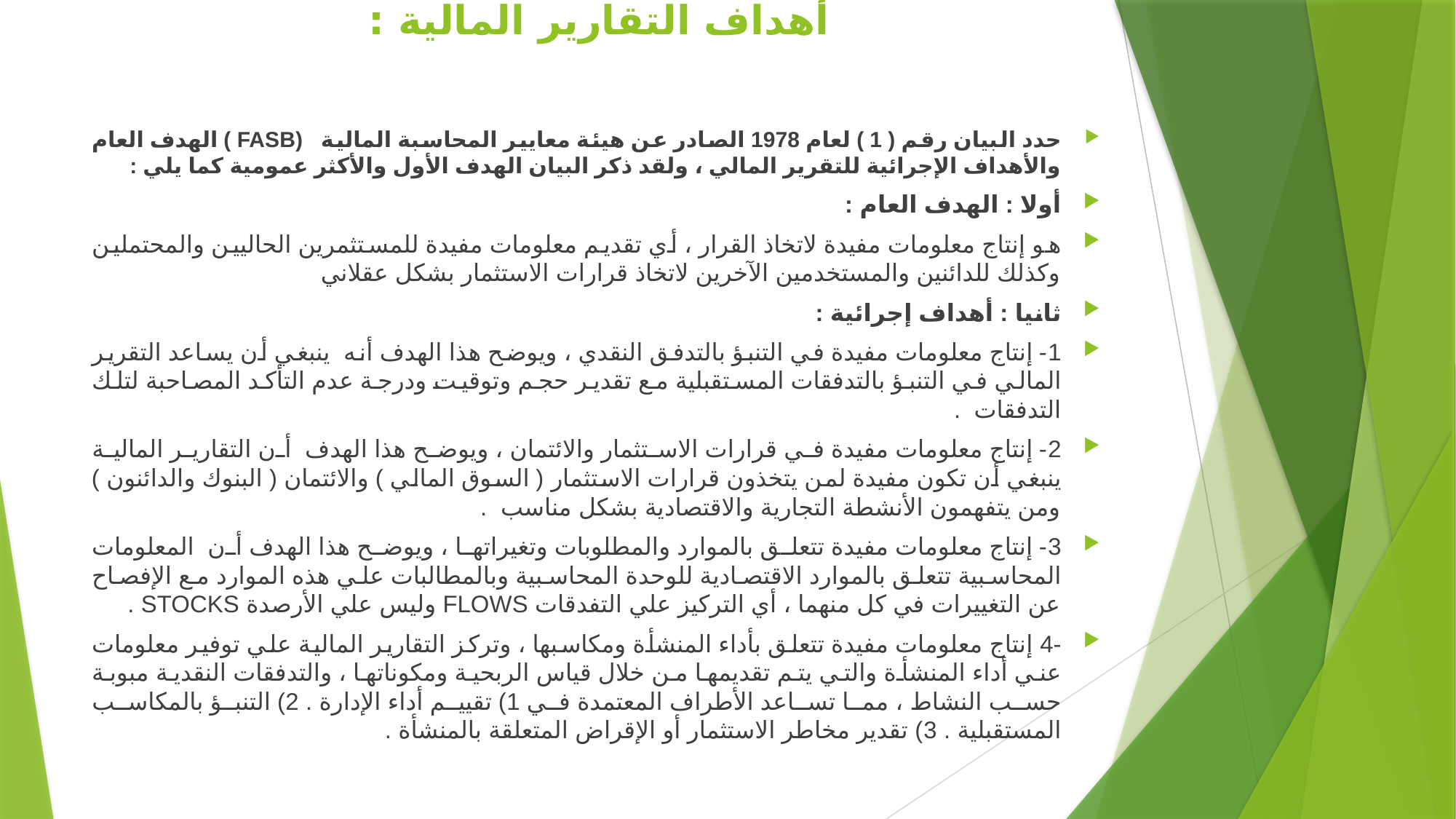

# أهداف التقارير المالية :
حدد البيان رقم ( 1 ) لعام 1978 الصادر عن هيئة معايير المحاسبة المالية   (FASB ) الهدف العام والأهداف الإجرائية للتقرير المالي ، ولقد ذكر البيان الهدف الأول والأكثر عمومية كما يلي :
أولا : الهدف العام :
هو إنتاج معلومات مفيدة لاتخاذ القرار ، أي تقديم معلومات مفيدة للمستثمرين الحاليين والمحتملين وكذلك للدائنين والمستخدمين الآخرين لاتخاذ قرارات الاستثمار بشكل عقلاني
ثانيا : أهداف إجرائية :
1- إنتاج معلومات مفيدة في التنبؤ بالتدفق النقدي ، ويوضح هذا الهدف أنه  ينبغي أن يساعد التقرير المالي في التنبؤ بالتدفقات المستقبلية مع تقدير حجم وتوقيت ودرجة عدم التأكد المصاحبة لتلك التدفقات  .
2- إنتاج معلومات مفيدة في قرارات الاستثمار والائتمان ، ويوضح هذا الهدف  أن التقارير المالية ينبغي أن تكون مفيدة لمن يتخذون قرارات الاستثمار ( السوق المالي ) والائتمان ( البنوك والدائنون ) ومن يتفهمون الأنشطة التجارية والاقتصادية بشكل مناسب  .
3- إنتاج معلومات مفيدة تتعلق بالموارد والمطلوبات وتغيراتها ، ويوضح هذا الهدف أن  المعلومات المحاسبية تتعلق بالموارد الاقتصادية للوحدة المحاسبية وبالمطالبات علي هذه الموارد مع الإفصاح عن التغييرات في كل منهما ، أي التركيز علي التفدقات FLOWS وليس علي الأرصدة STOCKS .
-4 إنتاج معلومات مفيدة تتعلق بأداء المنشأة ومكاسبها ، وتركز التقارير المالية علي توفير معلومات عني أداء المنشأة والتي يتم تقديمها من خلال قياس الربحية ومكوناتها ، والتدفقات النقدية مبوبة حسب النشاط ، مما تساعد الأطراف المعتمدة في 1) تقييم أداء الإدارة . 2) التنبؤ بالمكاسب المستقبلية . 3) تقدير مخاطر الاستثمار أو الإقراض المتعلقة بالمنشأة .